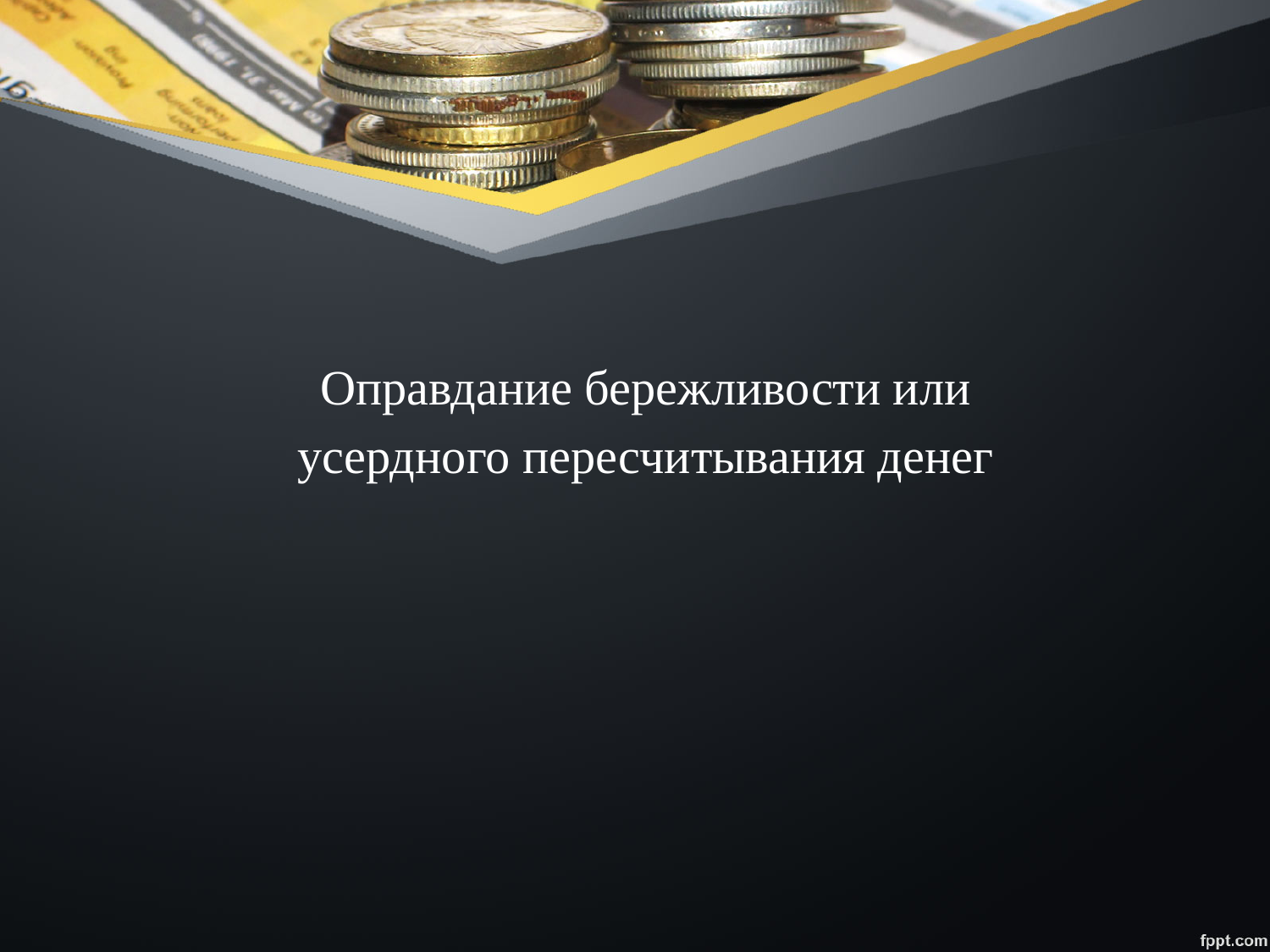

#
Оправдание бережливости или
усердного пересчитывания денег